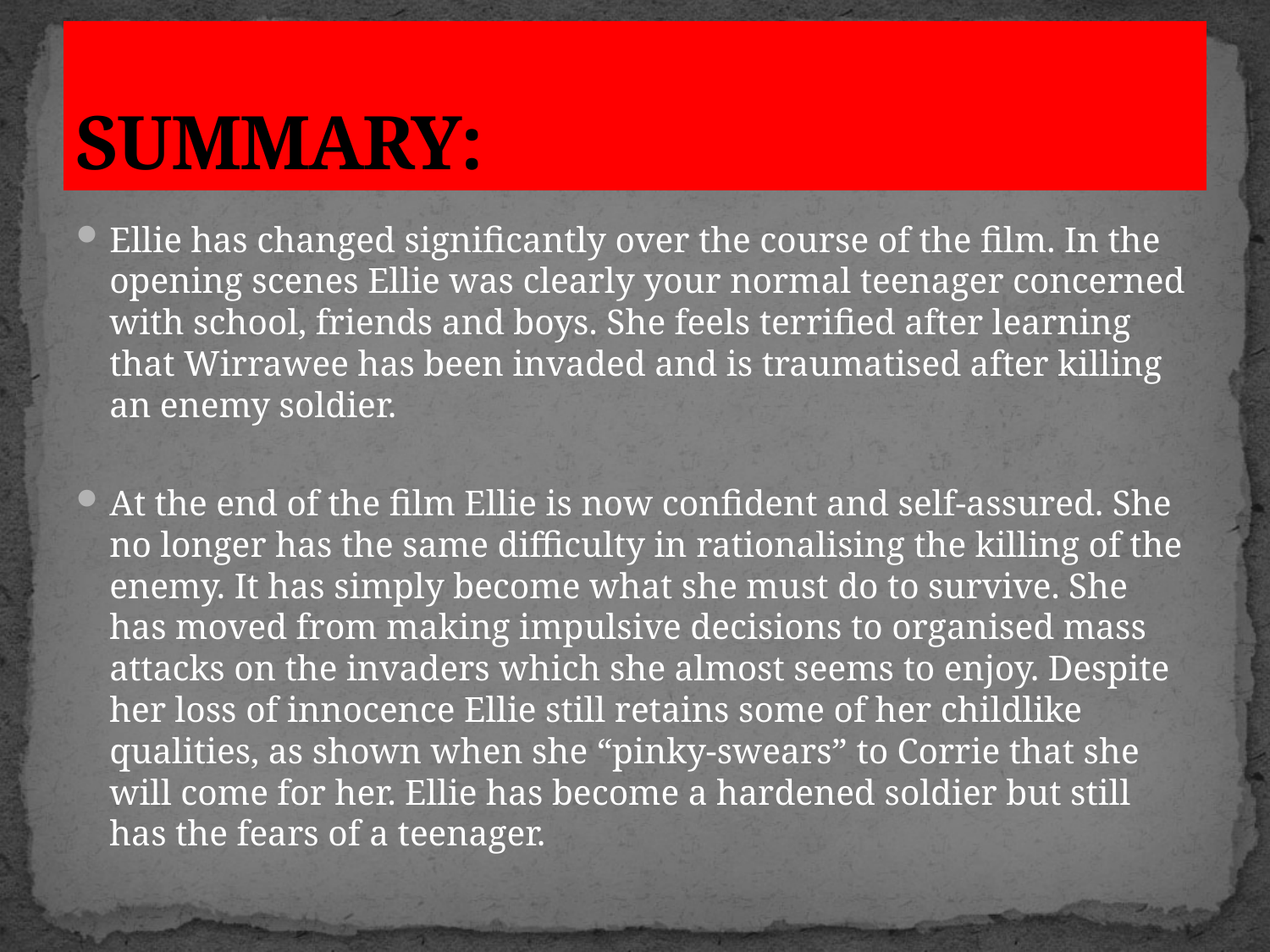

# SUMMARY:
Ellie has changed significantly over the course of the film. In the opening scenes Ellie was clearly your normal teenager concerned with school, friends and boys. She feels terrified after learning that Wirrawee has been invaded and is traumatised after killing an enemy soldier.

At the end of the film Ellie is now confident and self-assured. She no longer has the same difficulty in rationalising the killing of the enemy. It has simply become what she must do to survive. She has moved from making impulsive decisions to organised mass attacks on the invaders which she almost seems to enjoy. Despite her loss of innocence Ellie still retains some of her childlike qualities, as shown when she “pinky-swears” to Corrie that she will come for her. Ellie has become a hardened soldier but still has the fears of a teenager.